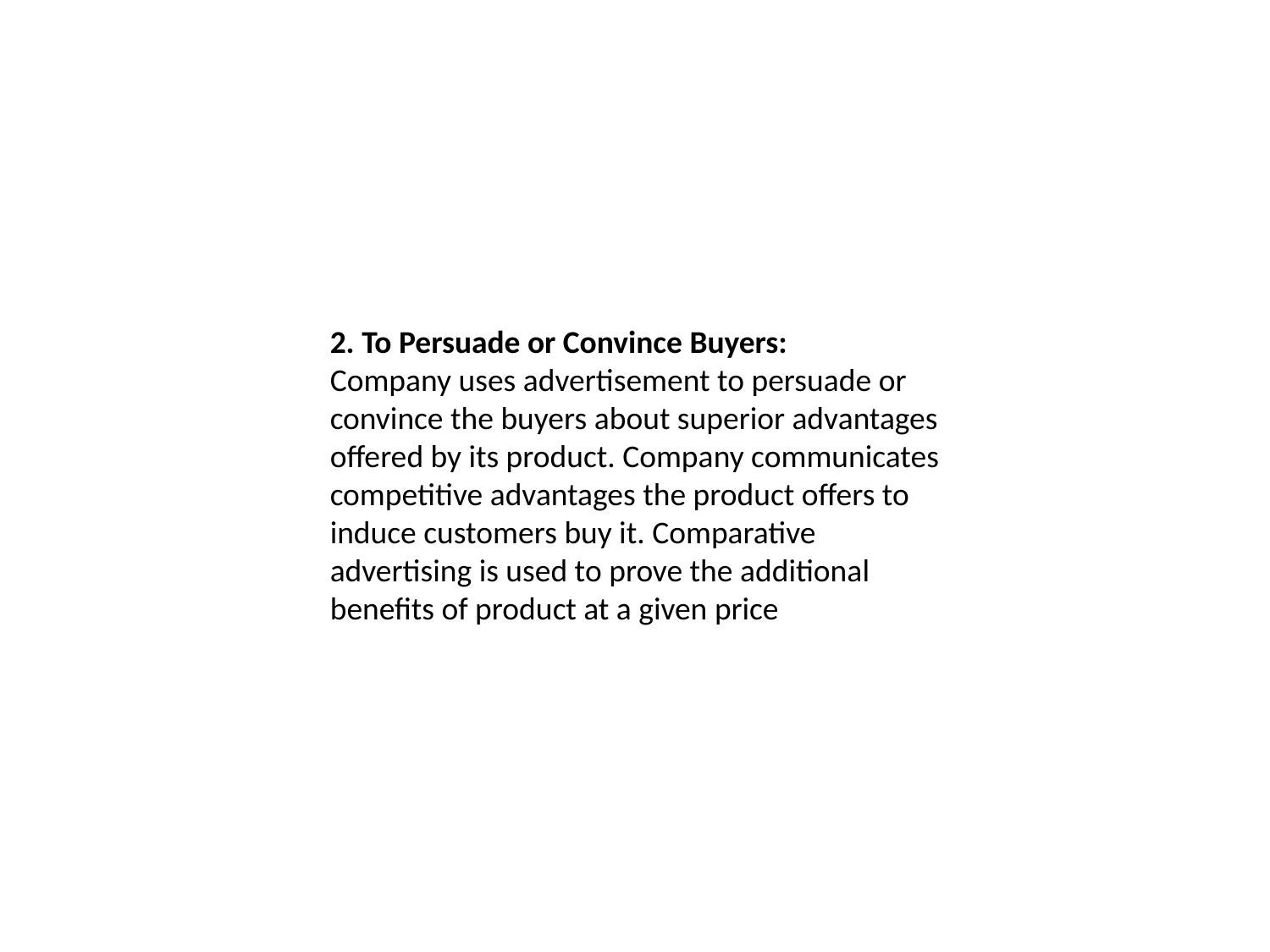

2. To Persuade or Convince Buyers:
Company uses advertisement to persuade or convince the buyers about superior advantages offered by its product. Company communicates competitive advantages the product offers to induce customers buy it. Comparative advertising is used to prove the additional benefits of product at a given price